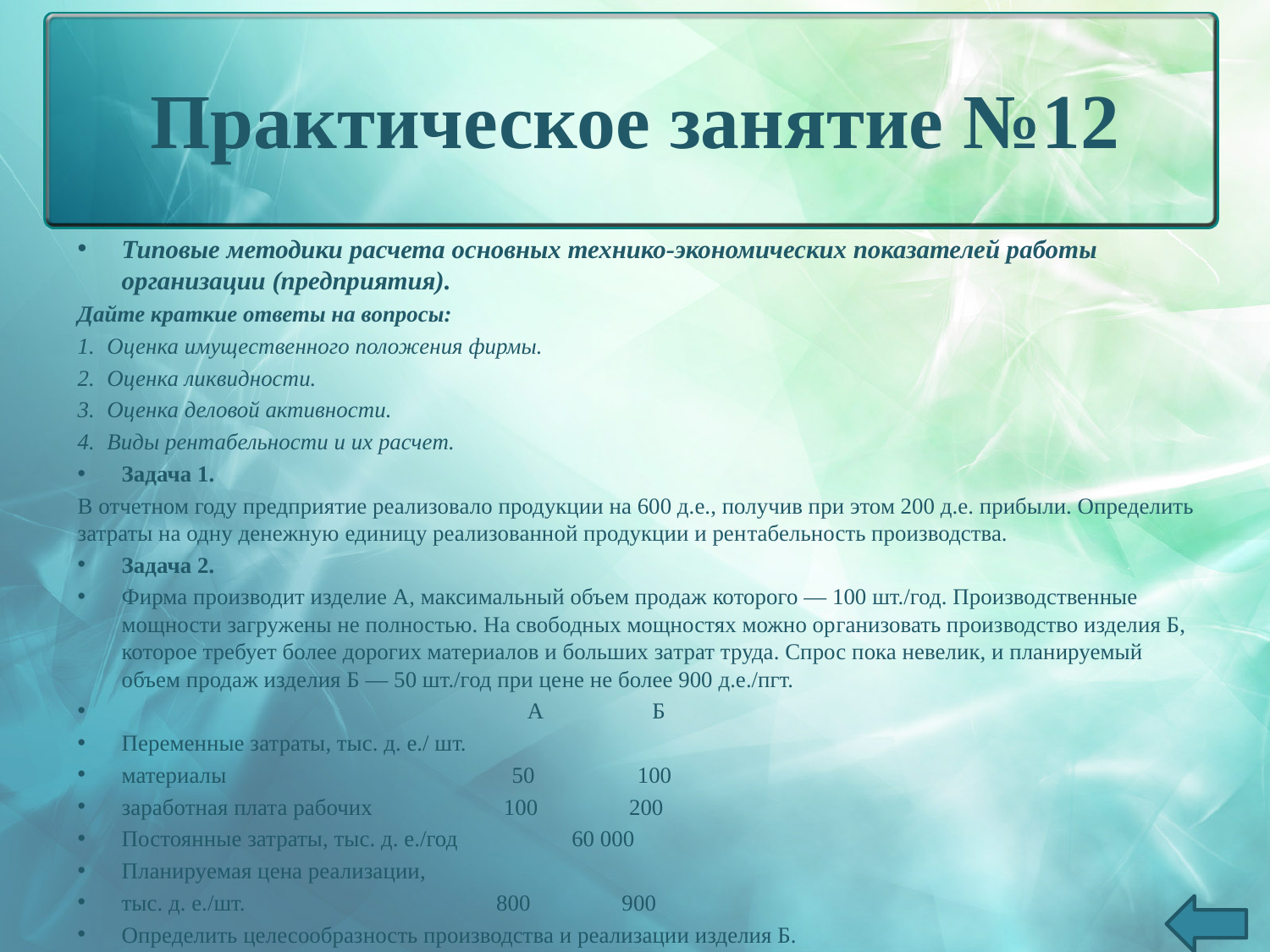

# Практическое занятие №12
Типовые методики расчета основных технико-экономических показателей работы организации (предприятия).
Дайте краткие ответы на вопросы:
Оценка имущественного положения фирмы.
Оценка ликвидности.
Оценка деловой активности.
Виды рентабельности и их расчет.
Задача 1.
В отчетном году предприятие реализовало продукции на 600 д.е., получив при этом 200 д.е. прибыли. Определить затраты на одну денежную единицу реализованной продукции и рен­табельность производства.
Задача 2.
Фирма производит изделие А, максимальный объем продаж которого — 100 шт./год. Производственные мощности загружены не полностью. На свободных мощностях можно ор­ганизовать производство изделия Б, которое требует более дорогих материалов и больших за­трат труда. Спрос пока невелик, и планируемый объем продаж изделия Б — 50 шт./год при це­не не более 900 д.е./пгт.
                                                                       А                   Б
Переменные затраты, тыс. д. е./ шт.
материалы                                                  50                  100
заработная плата рабочих                       100                200
Постоянные затраты, тыс. д. е./год                    60 000
Планируемая цена реализации,
тыс. д. е./шт.                                            800                900
Определить целесообразность производства и реализации изделия Б.